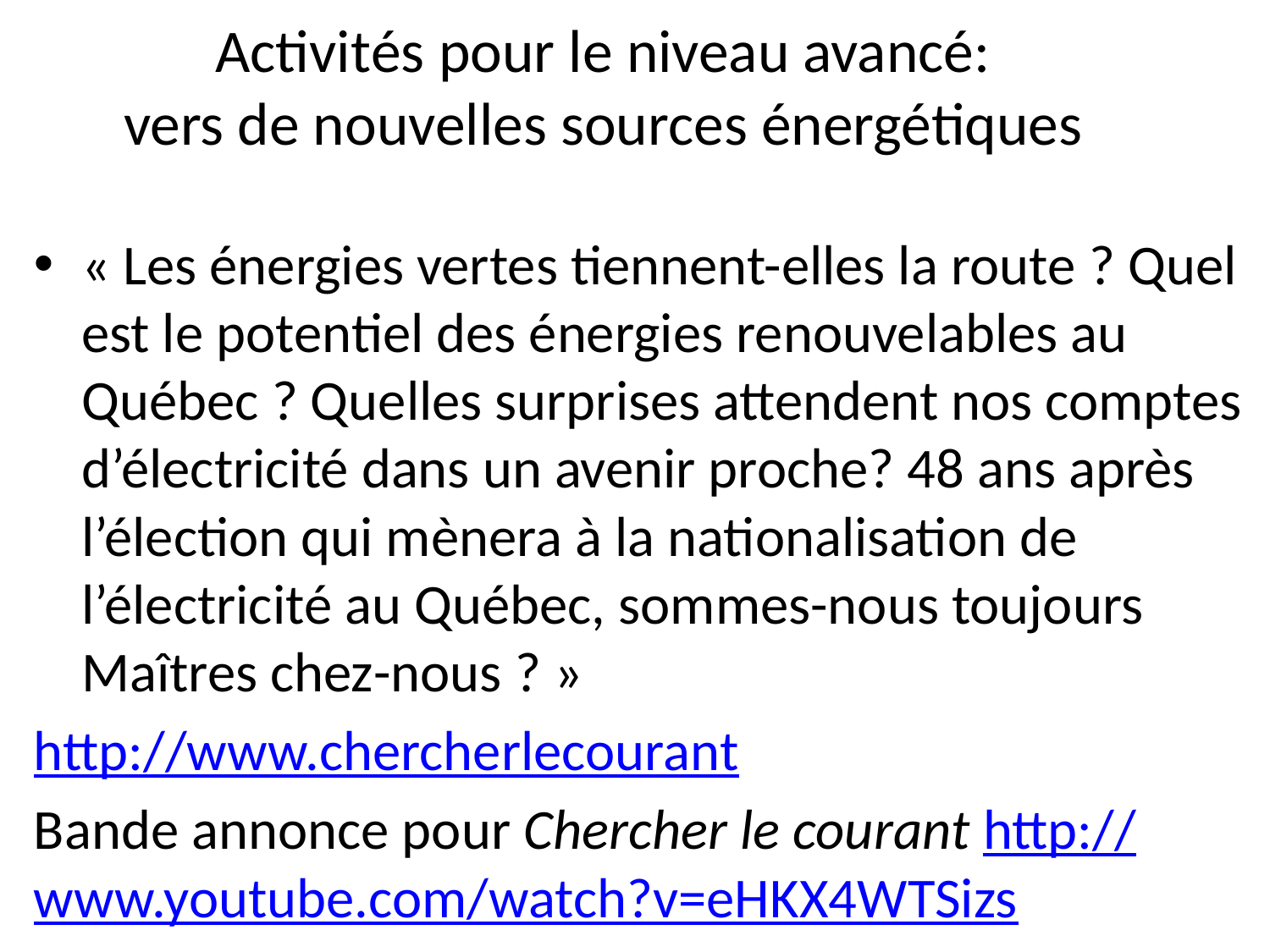

# Activités pour le niveau avancé: vers de nouvelles sources énergétiques
« Les énergies vertes tiennent-elles la route ? Quel est le potentiel des énergies renouvelables au Québec ? Quelles surprises attendent nos comptes d’électricité dans un avenir proche? 48 ans après l’élection qui mènera à la nationalisation de l’électricité au Québec, sommes-nous toujours Maîtres chez-nous ? »
http://www.chercherlecourant
Bande annonce pour Chercher le courant http://www.youtube.com/watch?v=eHKX4WTSizs